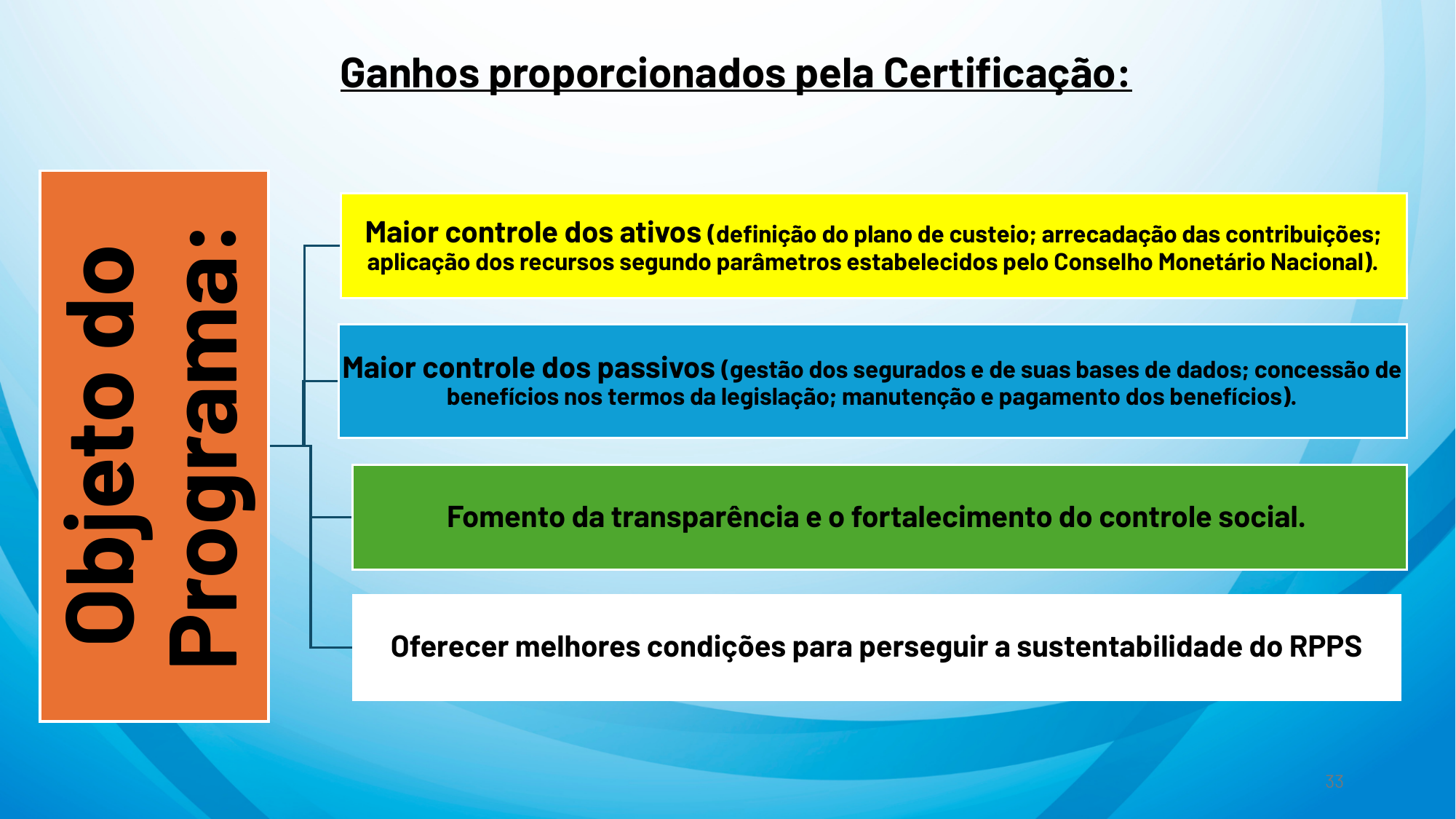

Ganhos proporcionados pela Certificação:

Objeto do Programa:
Maior controle dos ativos (definição do plano de custeio; arrecadação das contribuições; aplicação dos recursos segundo parâmetros estabelecidos pelo Conselho Monetário Nacional).
Maior controle dos passivos (gestão dos segurados e de suas bases de dados; concessão de benefícios nos termos da legislação; manutenção e pagamento dos benefícios).
Fomento da transparência e o fortalecimento do controle social.
Oferecer melhores condições para perseguir a sustentabilidade do RPPS
33